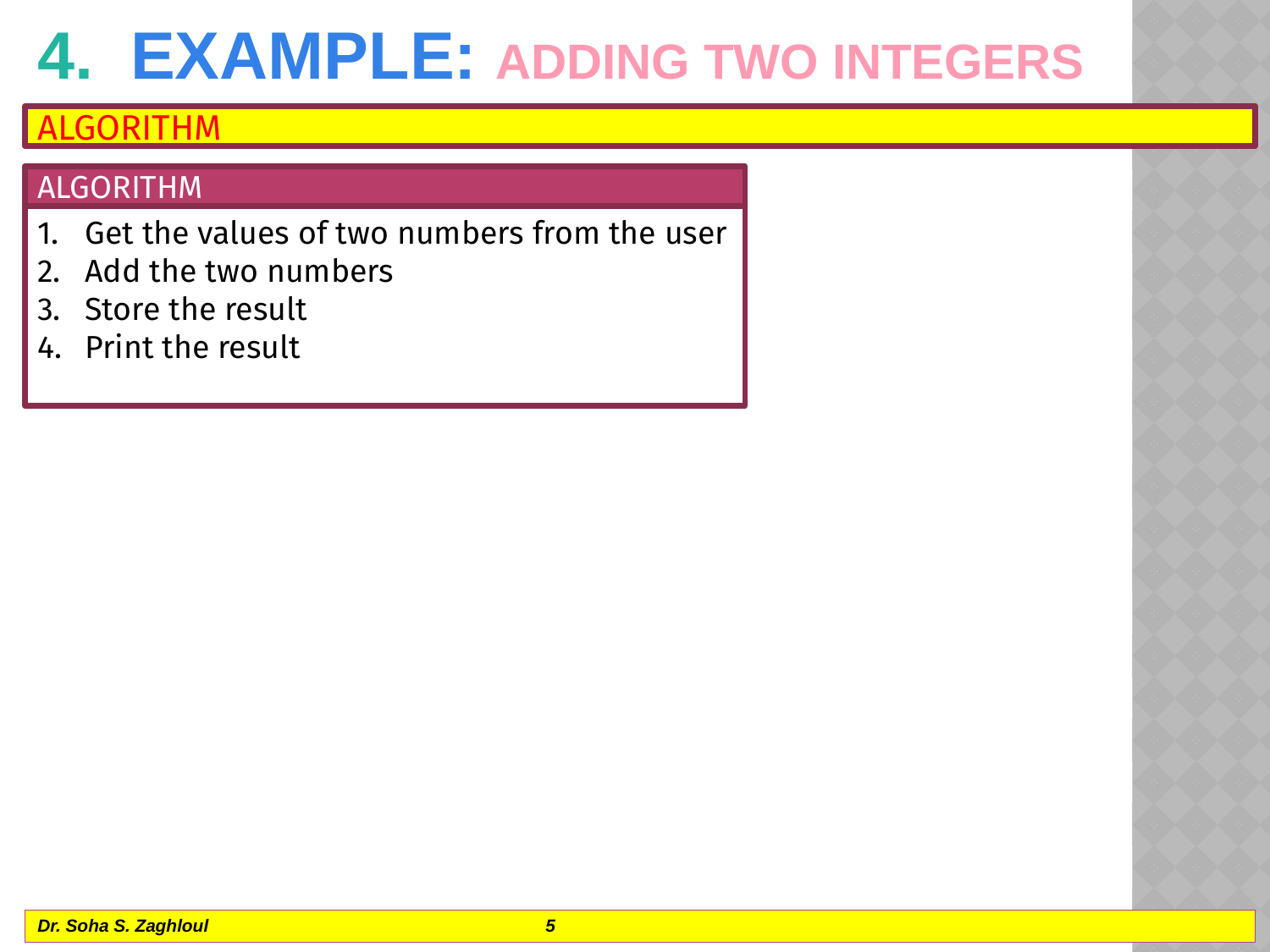

4.  eXAMPLE: Adding Two Integers
ALGORITHM
ALGORITHM
Get the values of two numbers from the user
Add the two numbers
Store the result
Print the result
Dr. Soha S. Zaghloul			5
©1992-2013 by Pearson Education, Inc. All Rights Reserved.